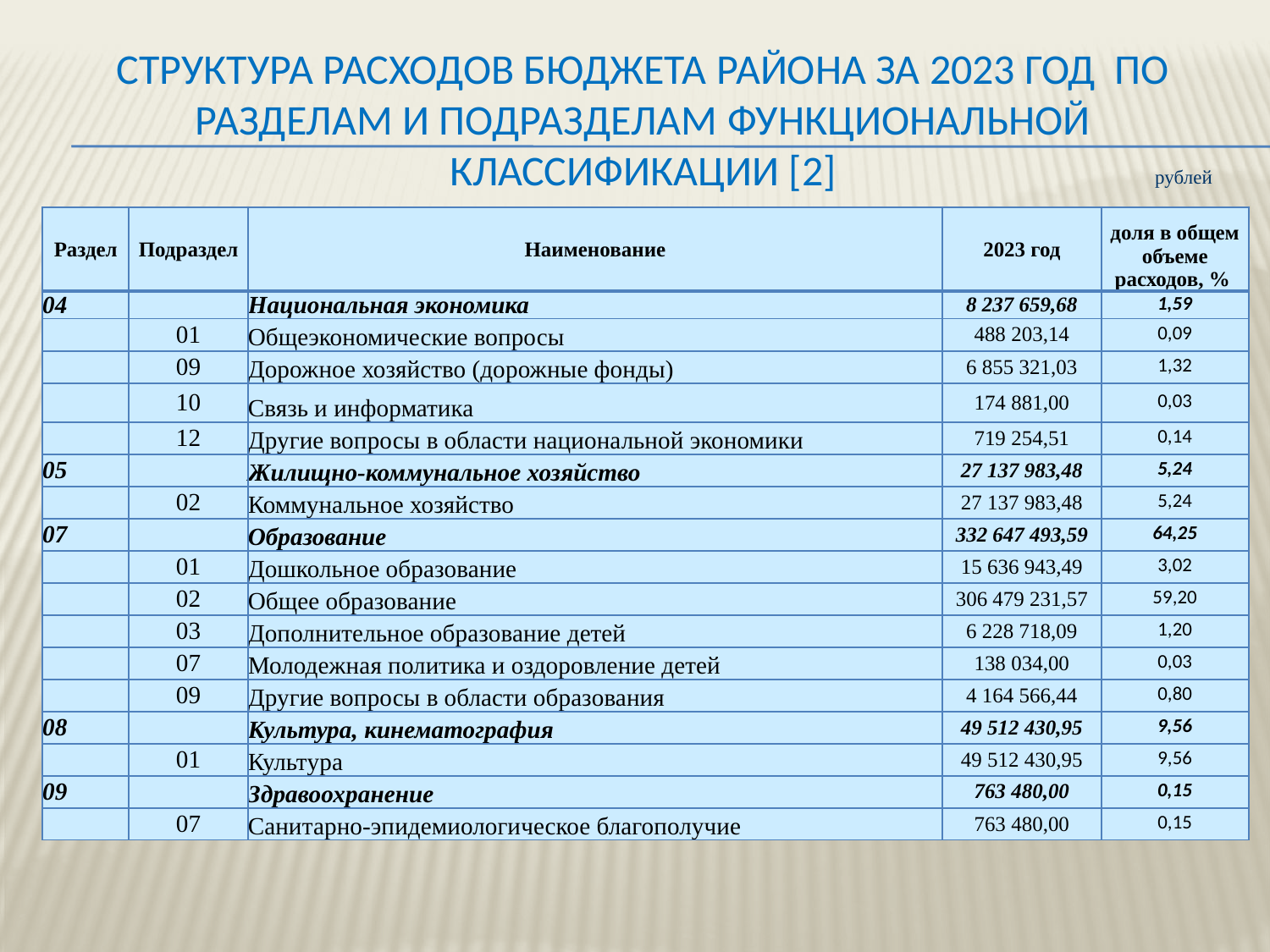

# Структура расходов бюджета района за 2023 год  по разделам и подразделам функциональной классификации [2]
рублей
| Раздел | Подраздел | Наименование | 2023 год | доля в общем объеме расходов, % |
| --- | --- | --- | --- | --- |
| 04 |  | Национальная экономика | 8 237 659,68 | 1,59 |
|  | 01 | Общеэкономические вопросы | 488 203,14 | 0,09 |
|  | 09 | Дорожное хозяйство (дорожные фонды) | 6 855 321,03 | 1,32 |
|  | 10 | Связь и информатика | 174 881,00 | 0,03 |
|  | 12 | Другие вопросы в области национальной экономики | 719 254,51 | 0,14 |
| 05 |  | Жилищно-коммунальное хозяйство | 27 137 983,48 | 5,24 |
|  | 02 | Коммунальное хозяйство | 27 137 983,48 | 5,24 |
| 07 |  | Образование | 332 647 493,59 | 64,25 |
|  | 01 | Дошкольное образование | 15 636 943,49 | 3,02 |
|  | 02 | Общее образование | 306 479 231,57 | 59,20 |
|  | 03 | Дополнительное образование детей | 6 228 718,09 | 1,20 |
|  | 07 | Молодежная политика и оздоровление детей | 138 034,00 | 0,03 |
|  | 09 | Другие вопросы в области образования | 4 164 566,44 | 0,80 |
| 08 |  | Культура, кинематография | 49 512 430,95 | 9,56 |
|  | 01 | Культура | 49 512 430,95 | 9,56 |
| 09 |  | Здравоохранение | 763 480,00 | 0,15 |
|  | 07 | Санитарно-эпидемиологическое благополучие | 763 480,00 | 0,15 |